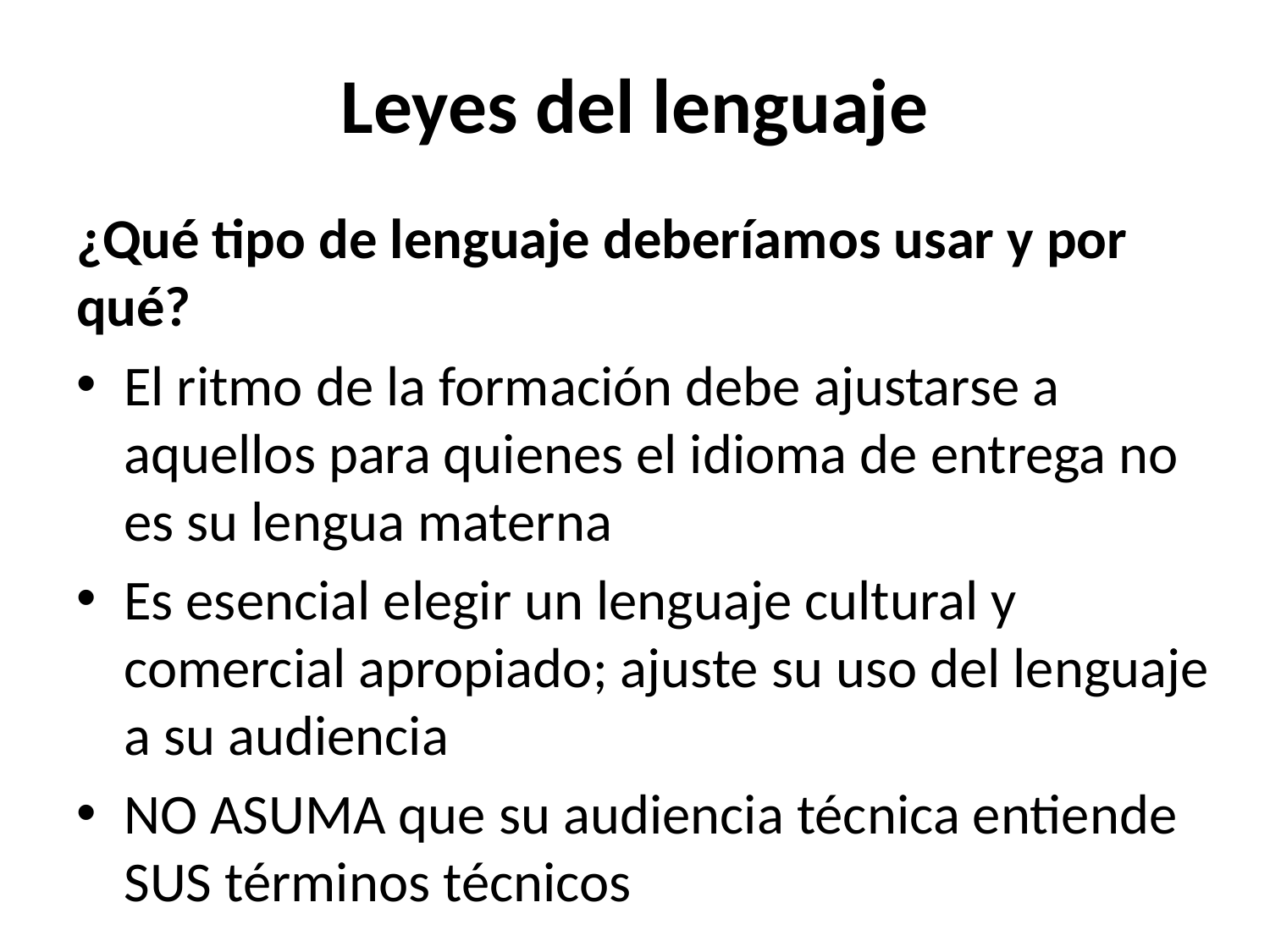

# Leyes del lenguaje
¿Qué tipo de lenguaje deberíamos usar y por qué?
El ritmo de la formación debe ajustarse a aquellos para quienes el idioma de entrega no es su lengua materna
Es esencial elegir un lenguaje cultural y comercial apropiado; ajuste su uso del lenguaje a su audiencia
NO ASUMA que su audiencia técnica entiende SUS términos técnicos